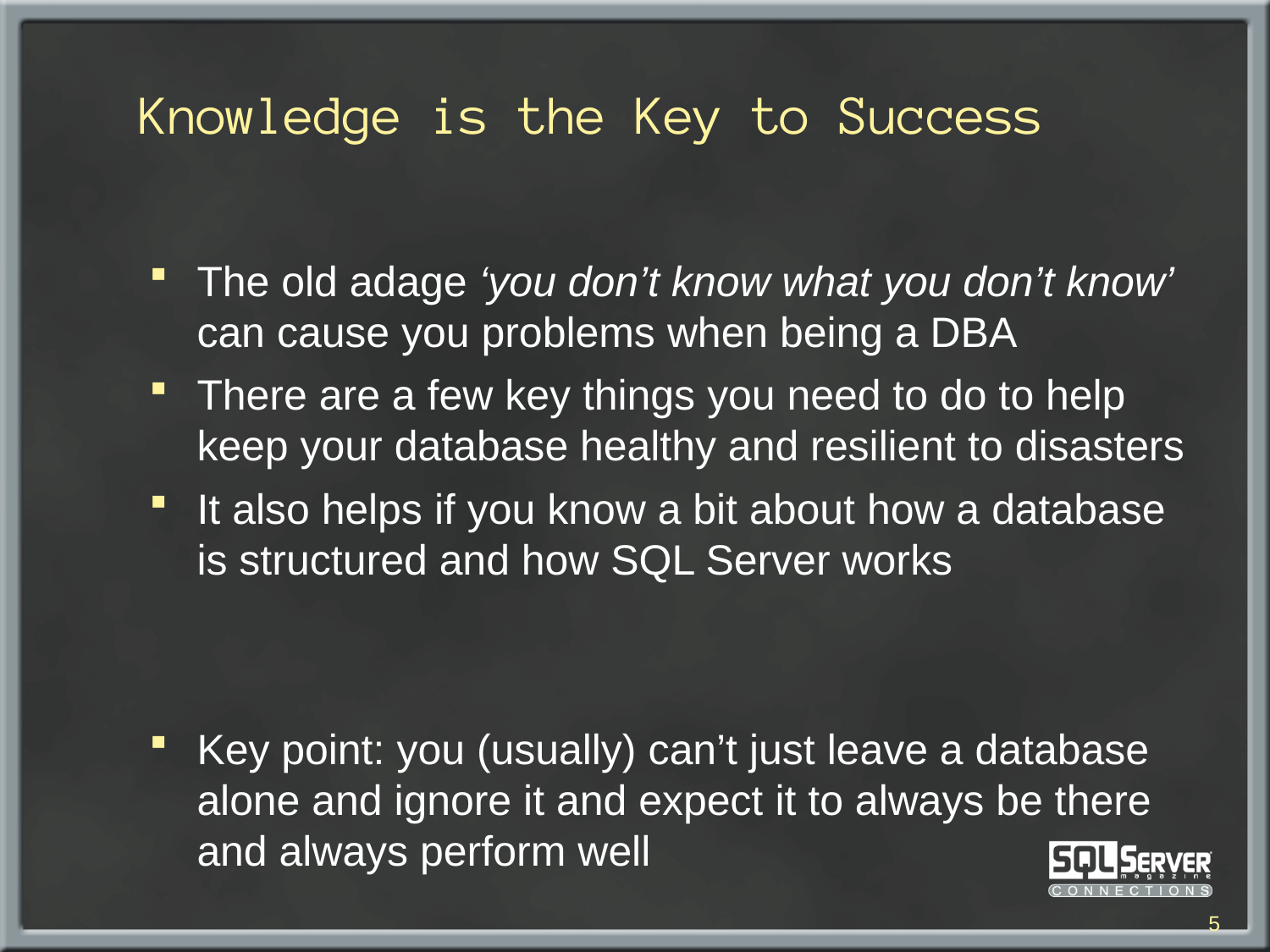

# Knowledge is the Key to Success
The old adage ‘you don’t know what you don’t know’ can cause you problems when being a DBA
There are a few key things you need to do to help keep your database healthy and resilient to disasters
It also helps if you know a bit about how a database is structured and how SQL Server works

Key point: you (usually) can’t just leave a database alone and ignore it and expect it to always be there and always perform well
5